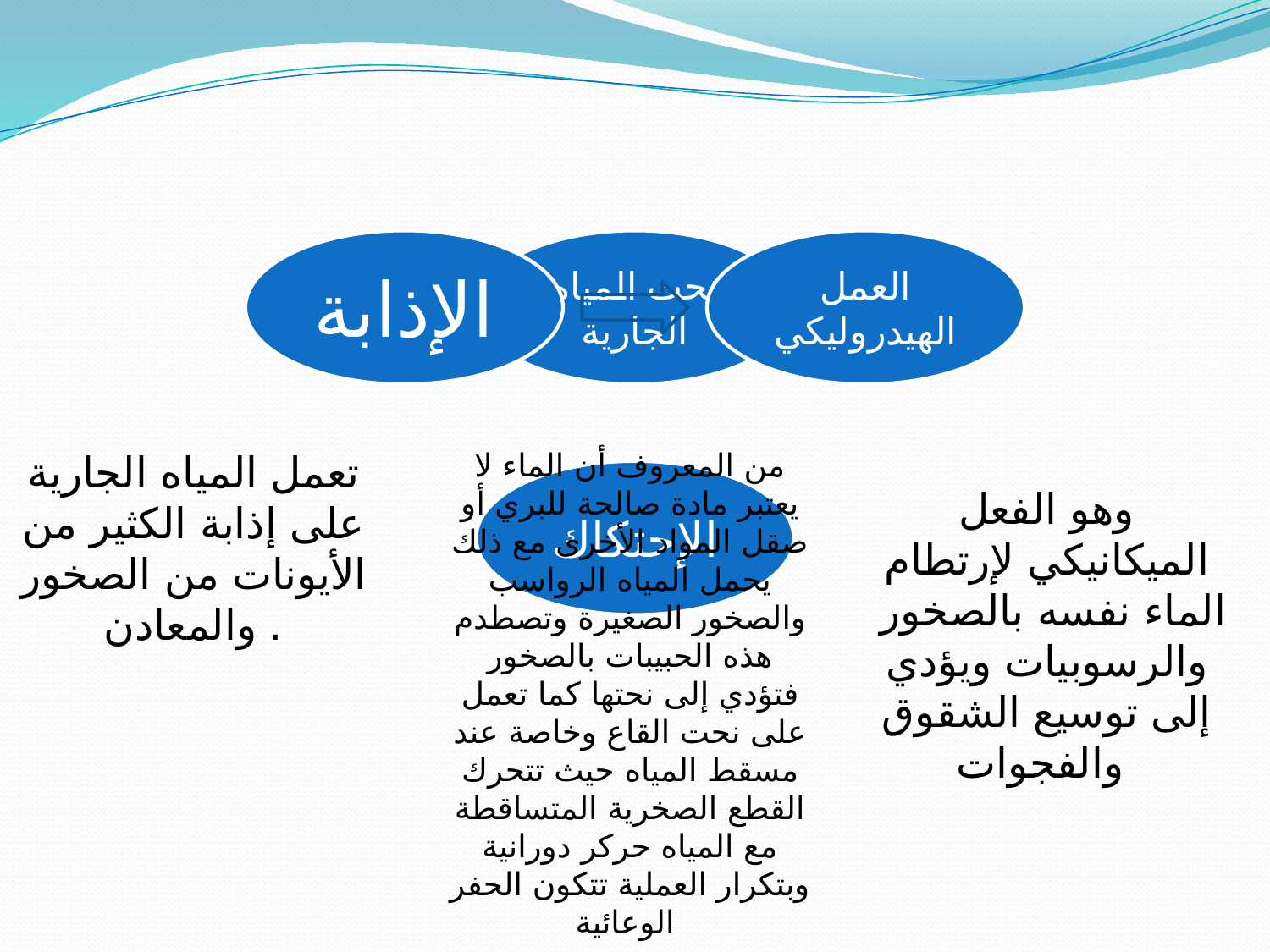

نحت المياه الجارية
العمل الهيدروليكي
تعمل المياه الجارية على إذابة الكثير من الأيونات من الصخور والمعادن .
من المعروف أن الماء لا يعتبر مادة صالحة للبري أو صقل المواد الأخرى مع ذلك يحمل المياه الرواسب والصخور الصغيرة وتصطدم هذه الحبيبات بالصخور فتؤدي إلى نحتها كما تعمل على نحت القاع وخاصة عند مسقط المياه حيث تتحرك القطع الصخرية المتساقطة مع المياه حركر دورانية وبتكرار العملية تتكون الحفر الوعائية
وهو الفعل الميكانيكي لإرتطام الماء نفسه بالصخور  والرسوبيات ويؤدي إلى توسيع الشقوق والفجوات